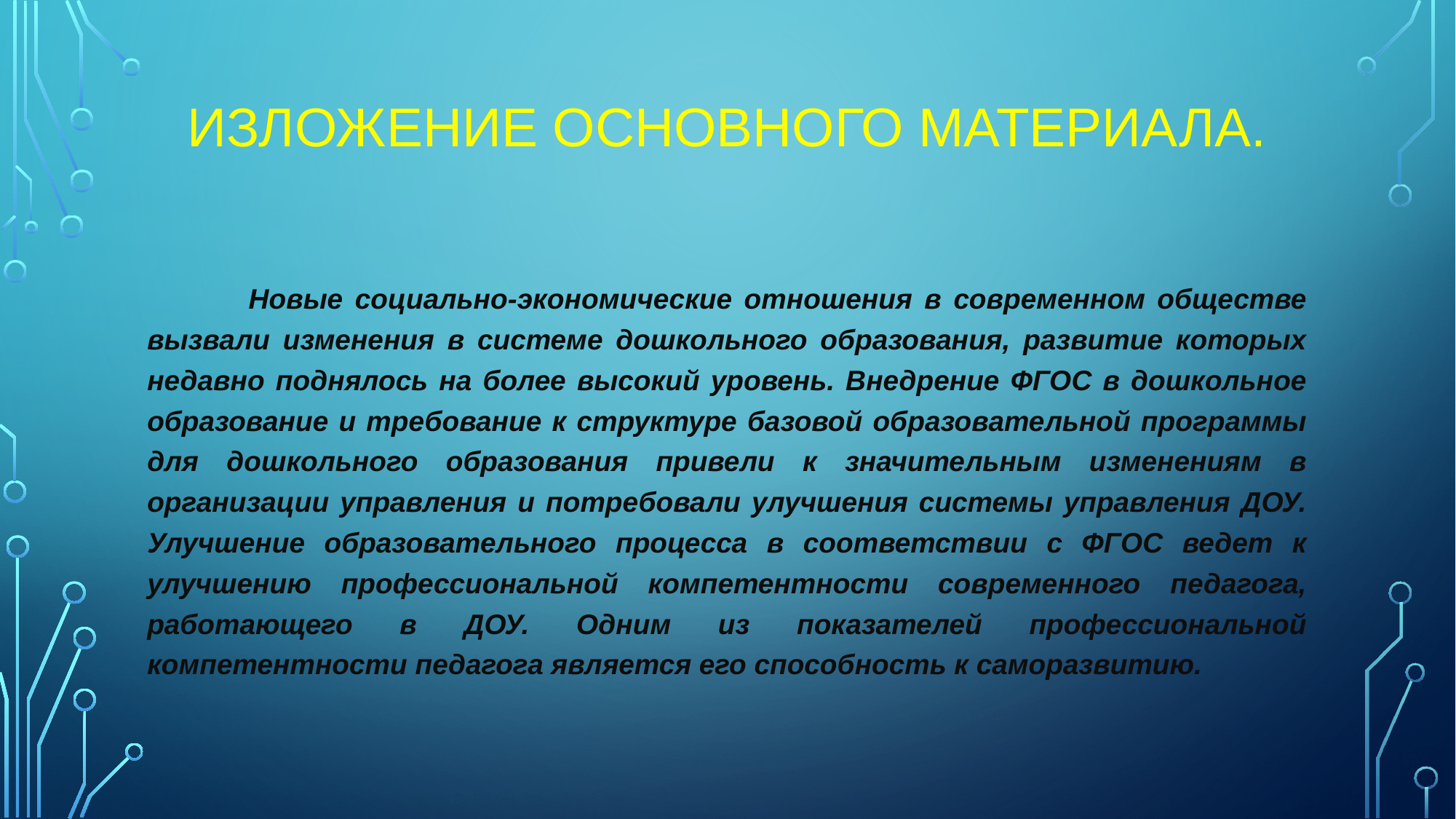

# Изложение основного материала.
	Новые социально-экономические отношения в современном обществе вызвали изменения в системе дошкольного образования, развитие которых недавно поднялось на более высокий уровень. Внедрение ФГОС в дошкольное образование и требование к структуре базовой образовательной программы для дошкольного образования привели к значительным изменениям в организации управления и потребовали улучшения системы управления ДОУ. Улучшение образовательного процесса в соответствии с ФГОС ведет к улучшению профессиональной компетентности современного педагога, работающего в ДОУ. Одним из показателей профессиональной компетентности педагога является его способность к саморазвитию.